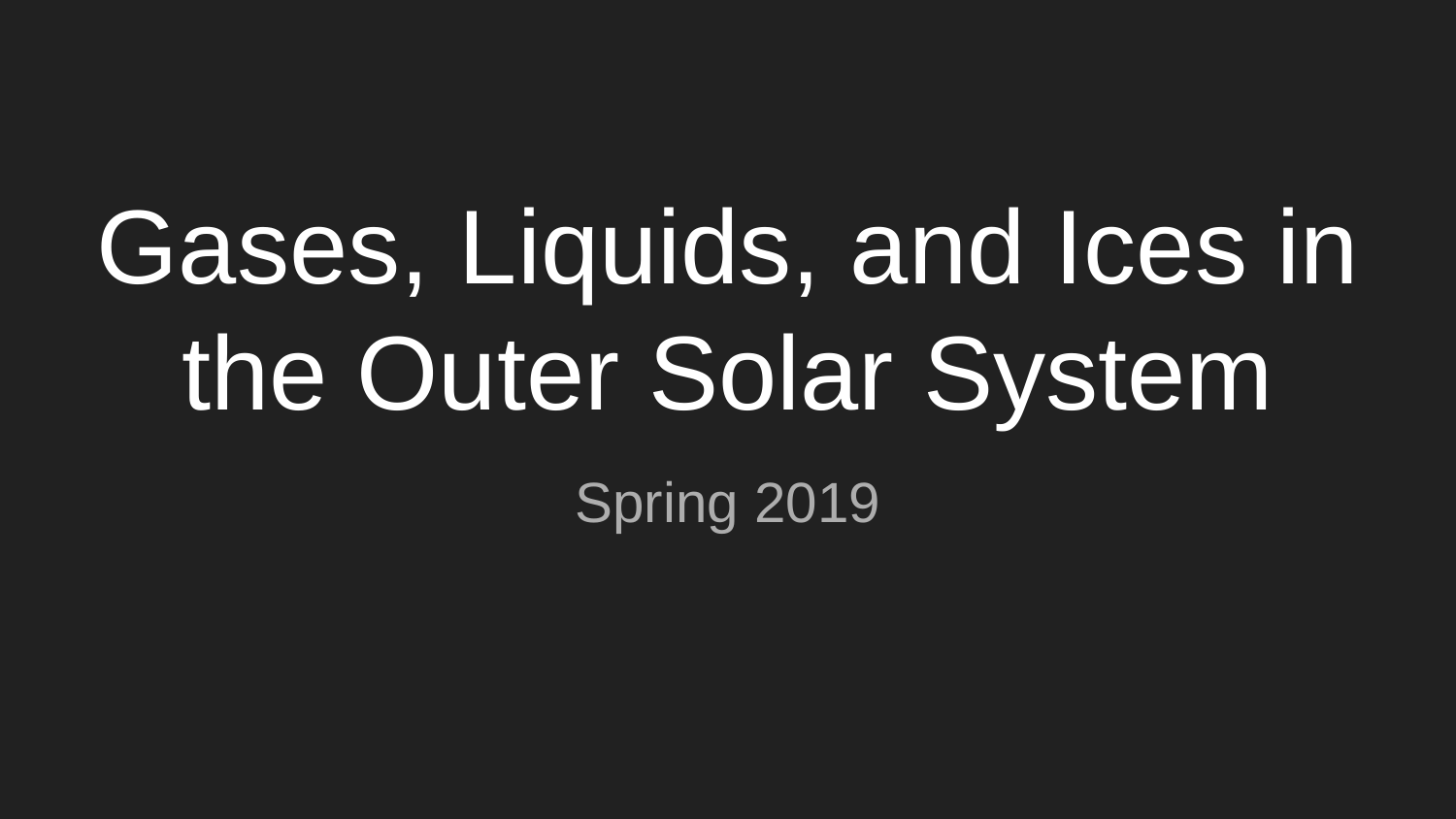

# Gases, Liquids, and Ices in the Outer Solar System
Spring 2019